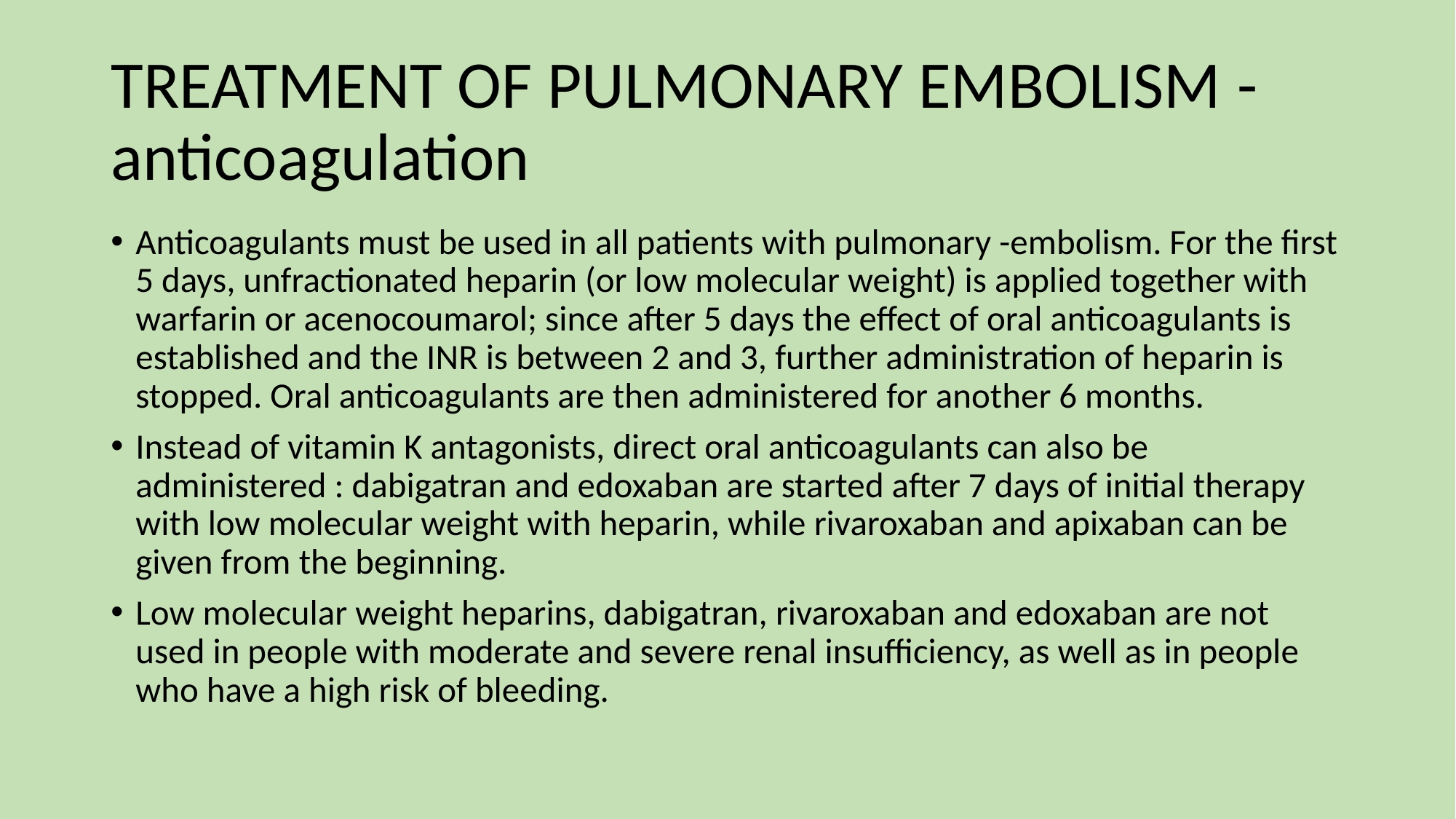

# TREATMENT OF PULMONARY EMBOLISM - anticoagulation
Anticoagulants must be used in all patients with pulmonary -embolism. For the first 5 days, unfractionated heparin (or low molecular weight) is applied together with warfarin or acenocoumarol; since after 5 days the effect of oral anticoagulants is established and the INR is between 2 and 3, further administration of heparin is stopped. Oral anticoagulants are then administered for another 6 months.
Instead of vitamin K antagonists, direct oral anticoagulants can also be administered : dabigatran and edoxaban are started after 7 days of initial therapy with low molecular weight with heparin, while rivaroxaban and apixaban can be given from the beginning.
Low molecular weight heparins, dabigatran, rivaroxaban and edoxaban are not used in people with moderate and severe renal insufficiency, as well as in people who have a high risk of bleeding.